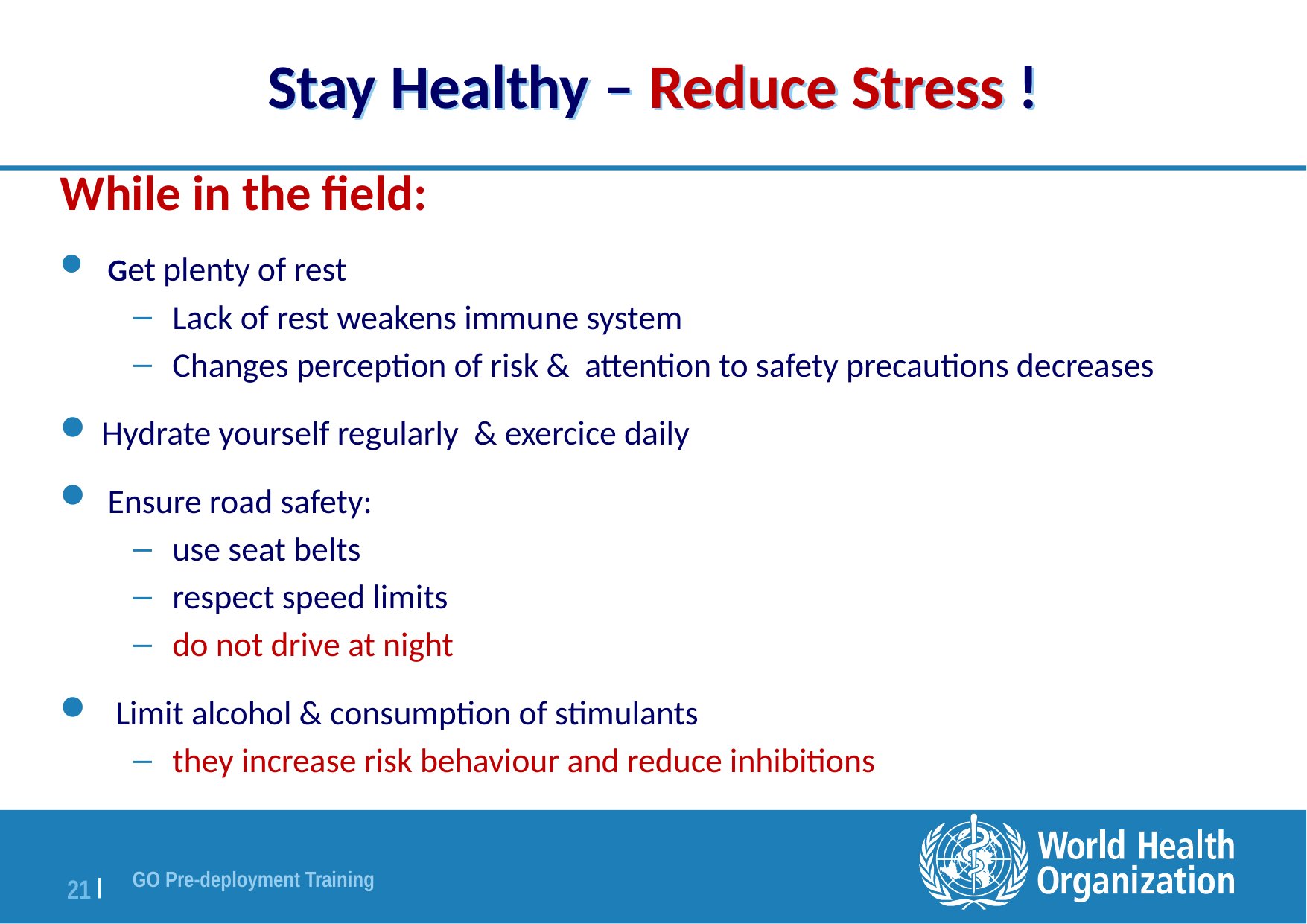

# Stay Healthy – Reduce Stress !
While in the field:
Get plenty of rest
Lack of rest weakens immune system
Changes perception of risk &  attention to safety precautions decreases
 Hydrate yourself regularly  & exercice daily
Ensure road safety:
use seat belts
respect speed limits
do not drive at night
 Limit alcohol & consumption of stimulants
they increase risk behaviour and reduce inhibitions